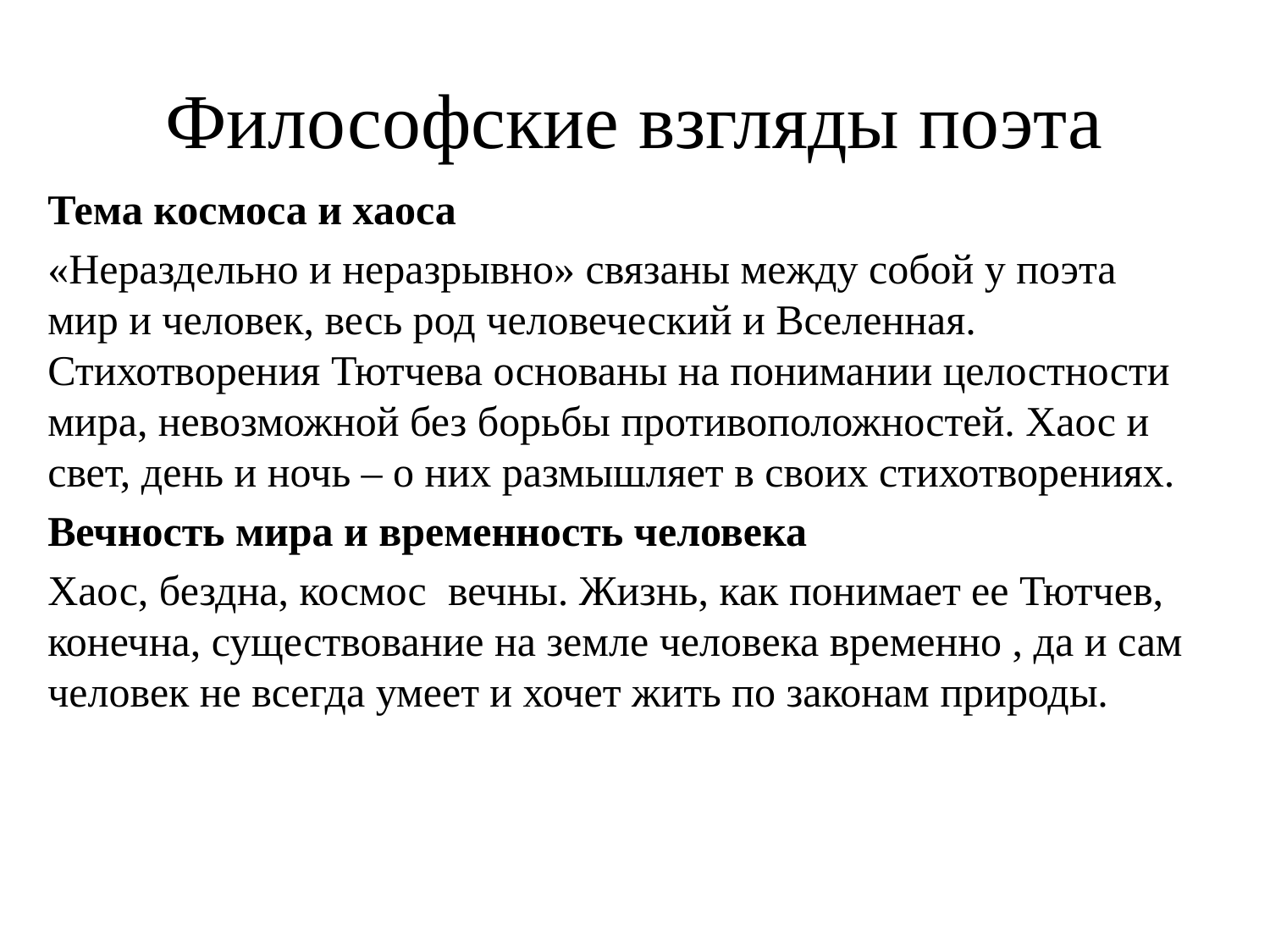

# Философские взгляды поэта
Тема космоса и хаоса
«Нераздельно и неразрывно» связаны между собой у поэта мир и человек, весь род человеческий и Вселенная. Стихотворения Тютчева основаны на понимании целостности мира, невозможной без борьбы противоположностей. Хаос и свет, день и ночь – о них размышляет в своих стихотворениях.
Вечность мира и временность человека
Хаос, бездна, космос  вечны. Жизнь, как понимает ее Тютчев, конечна, существование на земле человека временно , да и сам человек не всегда умеет и хочет жить по законам природы.